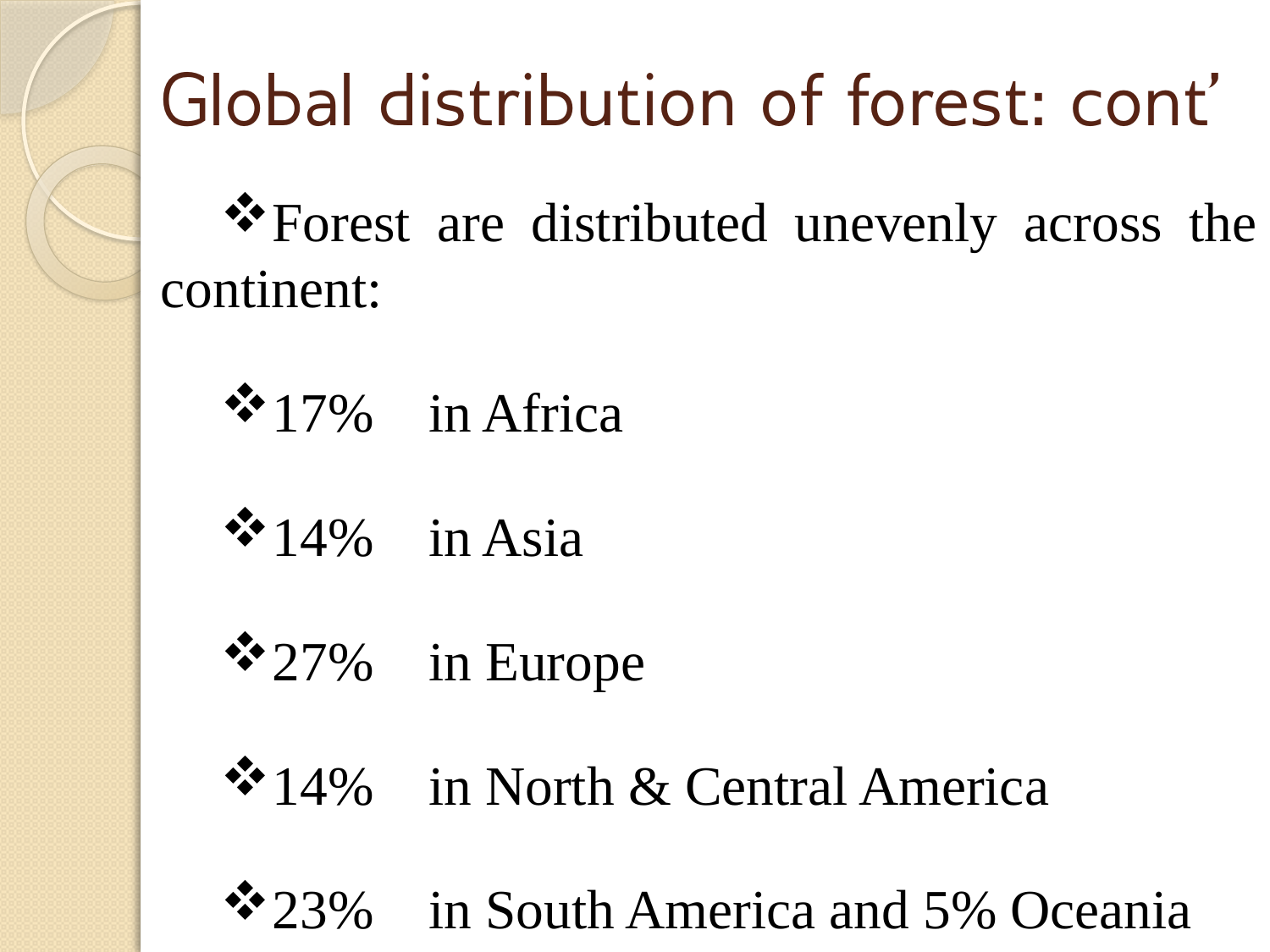

# Global distribution of forest: cont’
Forest are distributed unevenly across the continent:

17%    in Africa

14%    in Asia

27%    in Europe

14%    in North & Central America

23%    in South America and 5% Oceania